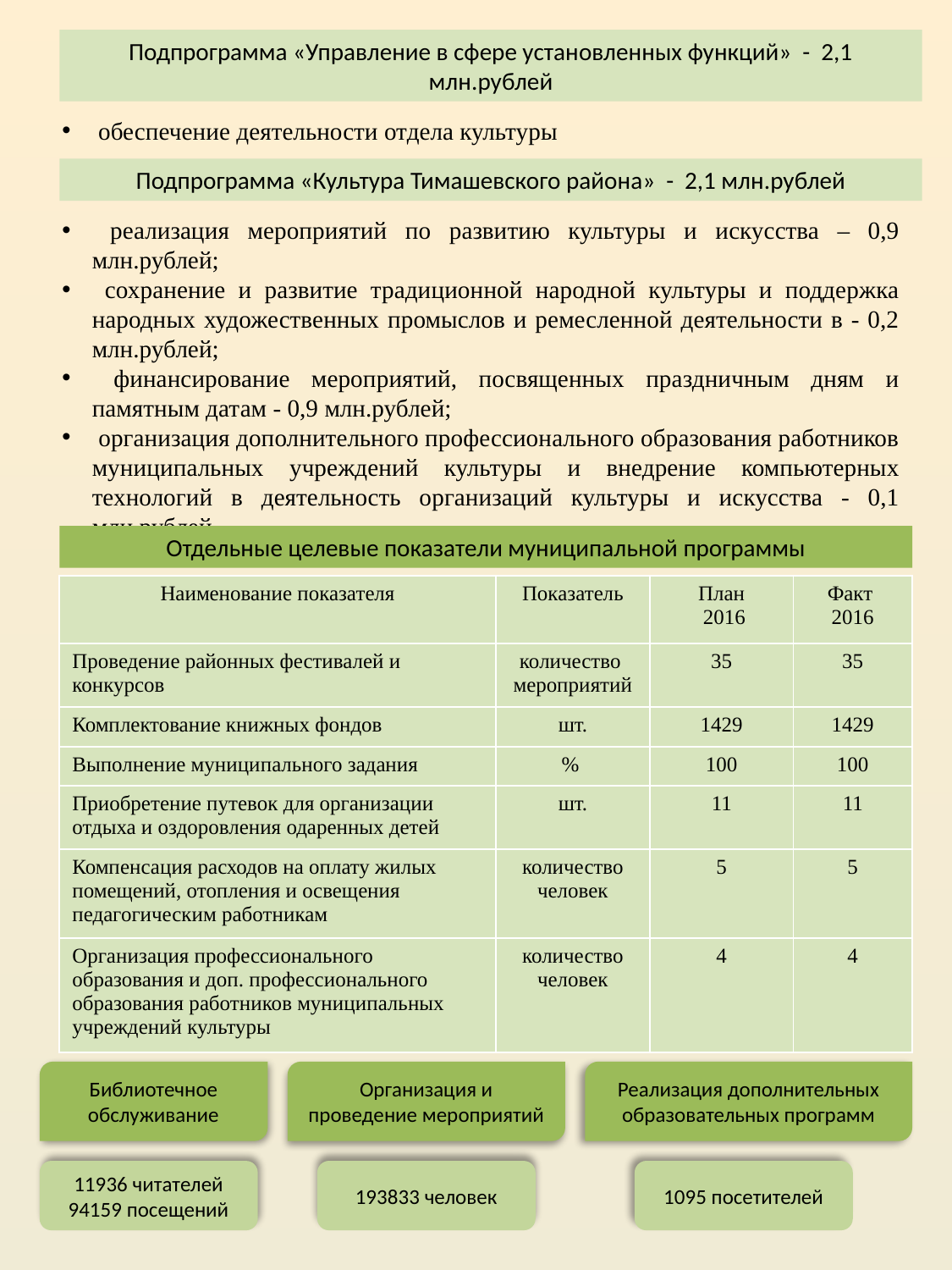

Подпрограмма «Управление в сфере установленных функций»  -  2,1 млн.рублей
 обеспечение деятельности отдела культуры
Подпрограмма «Культура Тимашевского района»  -  2,1 млн.рублей
 реализация мероприятий по развитию культуры и искусства – 0,9 млн.рублей;
 сохранение и развитие традиционной народной культуры и поддержка народных художественных промыслов и ремесленной деятельности в - 0,2 млн.рублей;
 финансирование мероприятий, посвященных праздничным дням и памятным датам - 0,9 млн.рублей;
 организация дополнительного профессионального образования работников муниципальных учреждений культуры и внедрение компьютерных технологий в деятельность организаций культуры и искусства - 0,1 млн.рублей
Отдельные целевые показатели муниципальной программы
| Наименование показателя | Показатель | План 2016 | Факт 2016 |
| --- | --- | --- | --- |
| Проведение районных фестивалей и конкурсов | количество мероприятий | 35 | 35 |
| Комплектование книжных фондов | шт. | 1429 | 1429 |
| Выполнение муниципального задания | % | 100 | 100 |
| Приобретение путевок для организации отдыха и оздоровления одаренных детей | шт. | 11 | 11 |
| Компенсация расходов на оплату жилых помещений, отопления и освещения педагогическим работникам | количество человек | 5 | 5 |
| Организация профессионального образования и доп. профессионального образования работников муниципальных учреждений культуры | количество человек | 4 | 4 |

Библиотечное обслуживание
Организация и проведение мероприятий
Реализация дополнительных образовательных программ
11936 читателей
94159 посещений
193833 человек
1095 посетителей